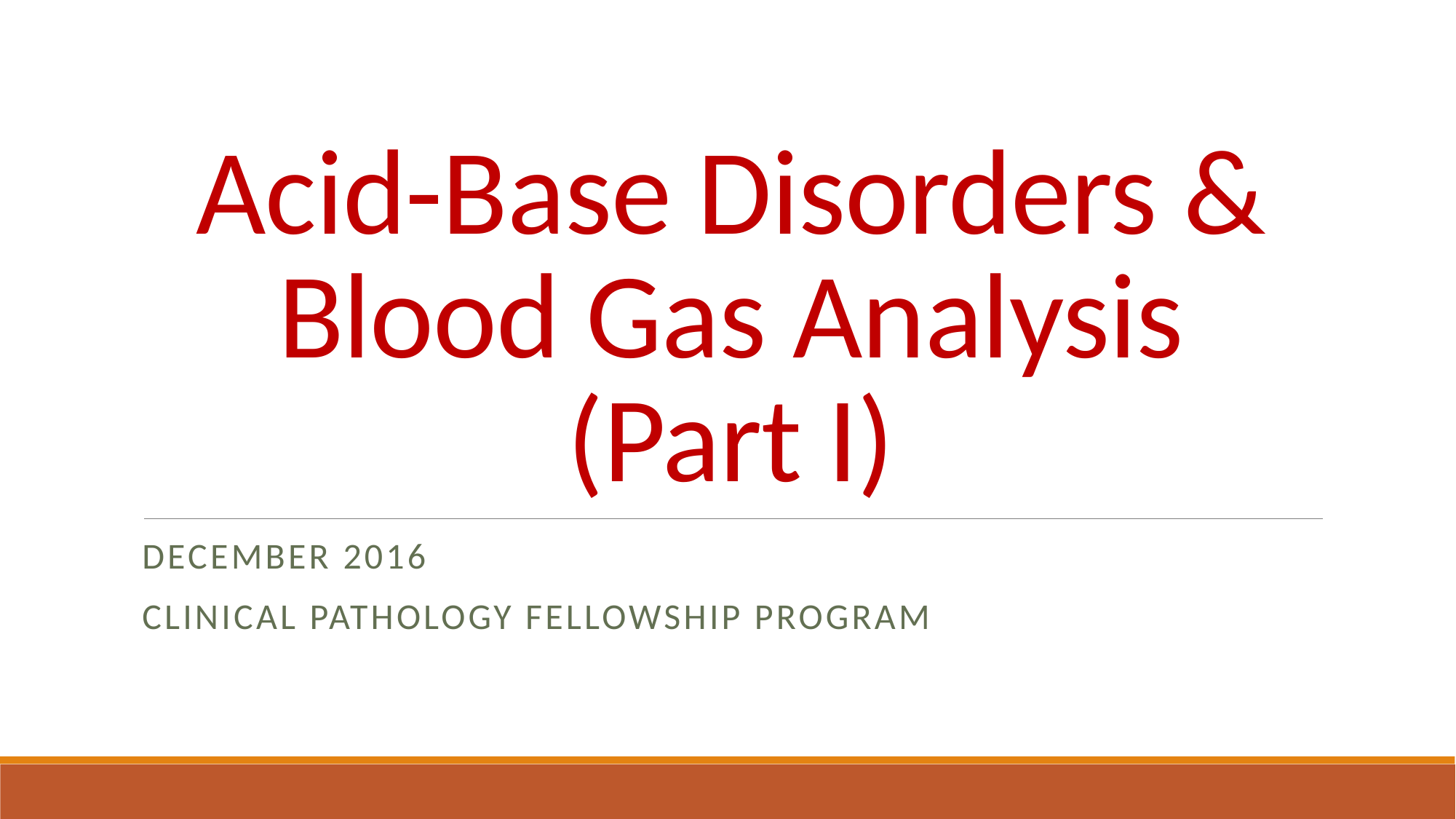

# Acid-Base Disorders & Blood Gas Analysis (Part I)
December 2016
Clinical Pathology fellowship program